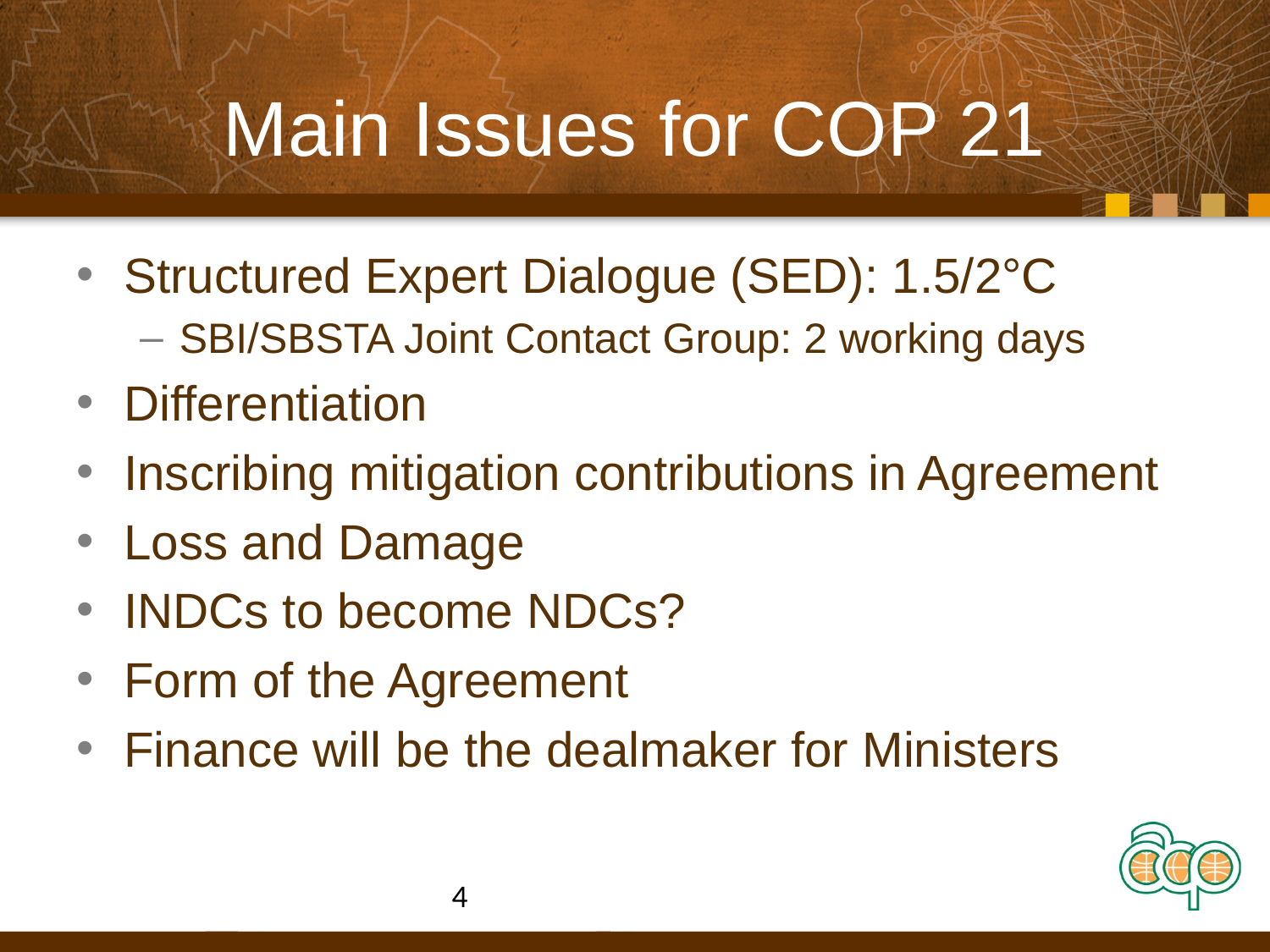

# Main Issues for COP 21
Structured Expert Dialogue (SED): 1.5/2°C
SBI/SBSTA Joint Contact Group: 2 working days
Differentiation
Inscribing mitigation contributions in Agreement
Loss and Damage
INDCs to become NDCs?
Form of the Agreement
Finance will be the dealmaker for Ministers
4